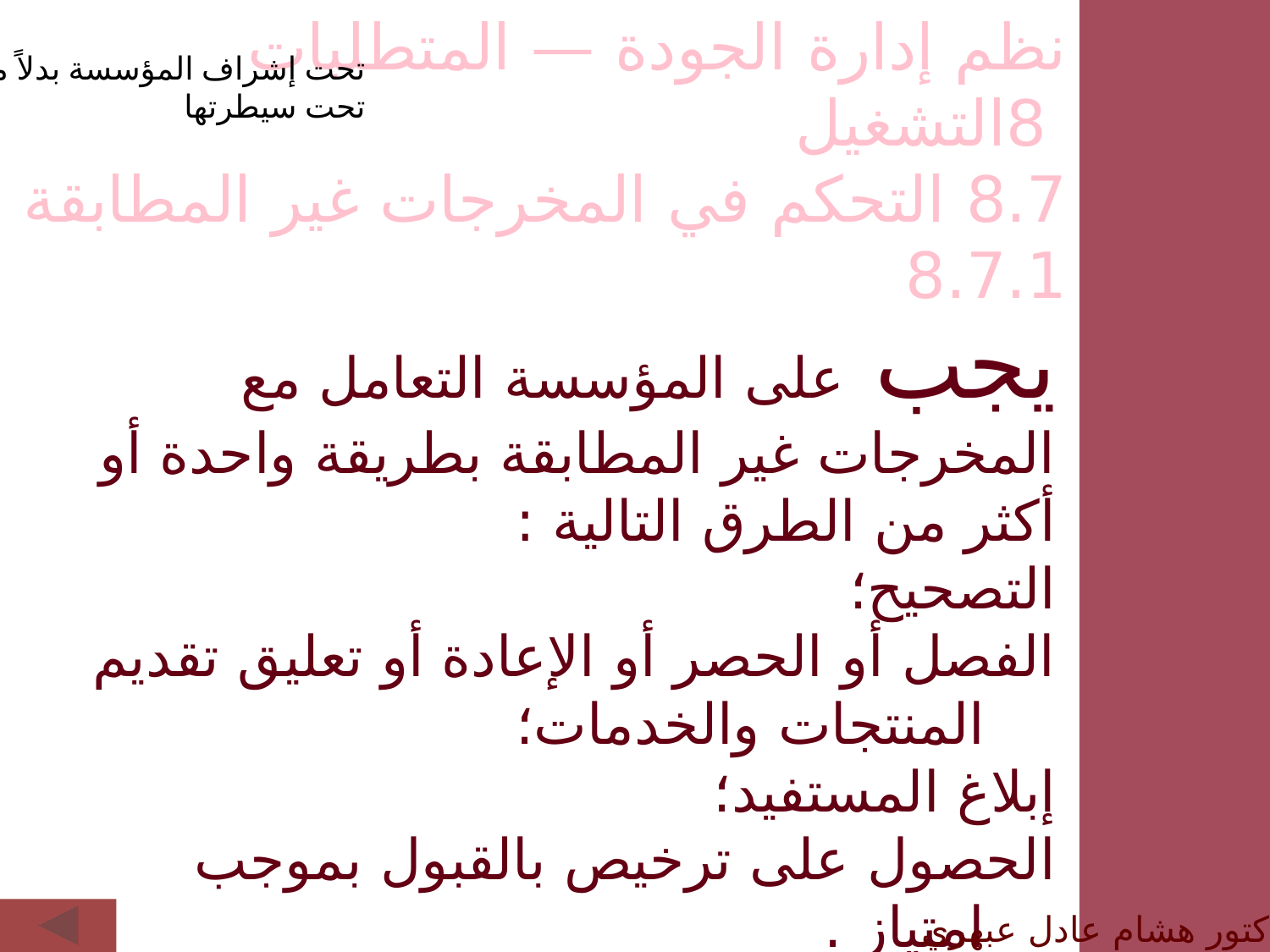

نظم إدارة الجودة — المتطلبات
 8التشغيل
8.7 التحكم في المخرجات غير المطابقة
8.7.1

تحت إشراف المؤسسة بدلاً من
تحت سيطرتها
يجب على المؤسسة التعامل مع المخرجات غير المطابقة بطريقة واحدة أو أكثر من الطرق التالية :
التصحيح؛
الفصل أو الحصر أو الإعادة أو تعليق تقديم المنتجات والخدمات؛
إبلاغ المستفيد؛
الحصول على ترخيص بالقبول بموجب امتياز .
يجب التحقق من المطابقة للمتطلبات في حالة تصحيح المخرجات غير المطابقة للمواصفات.

الدكتور هشام عادل عبهري